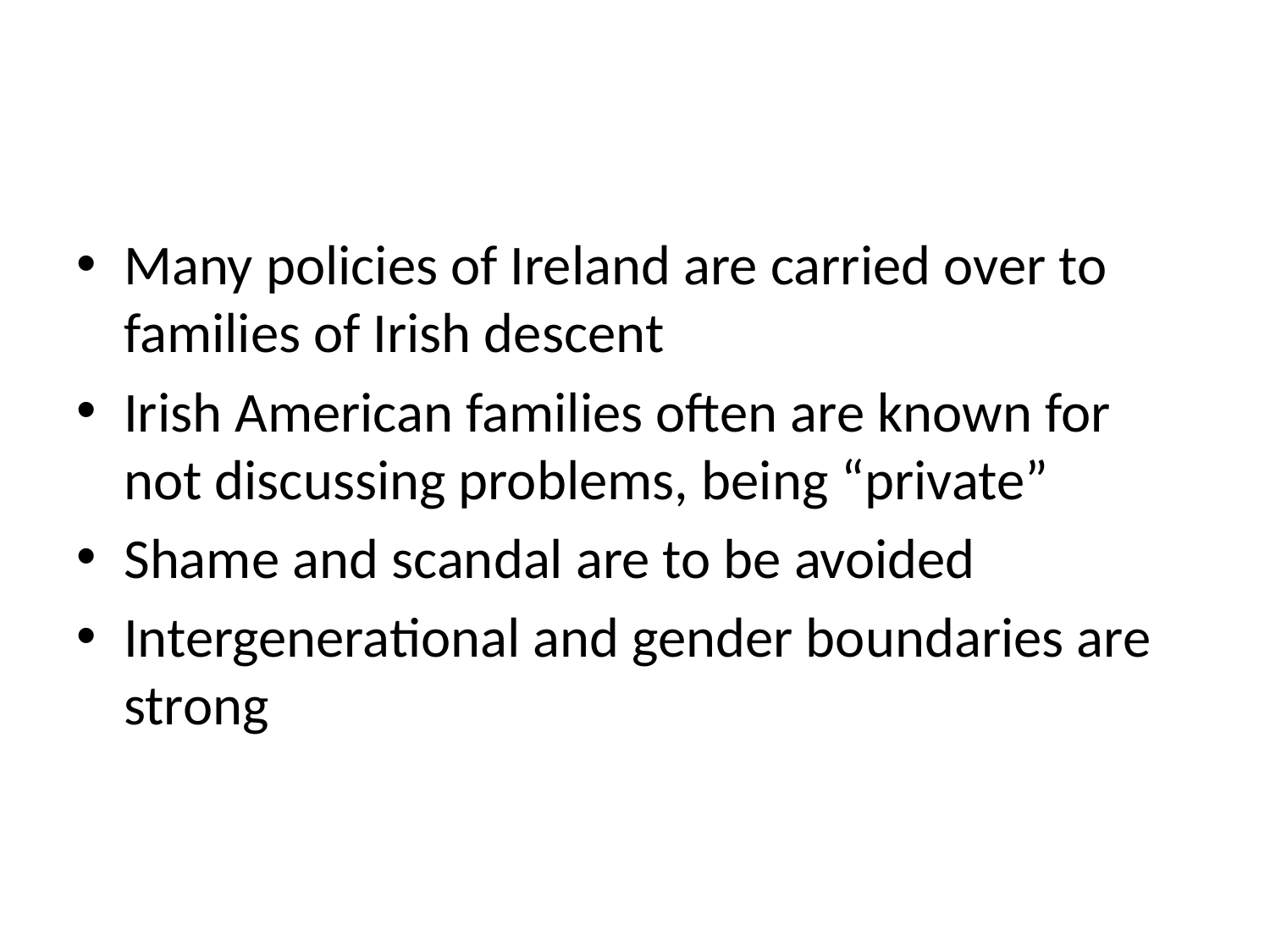

#
Many policies of Ireland are carried over to families of Irish descent
Irish American families often are known for not discussing problems, being “private”
Shame and scandal are to be avoided
Intergenerational and gender boundaries are strong